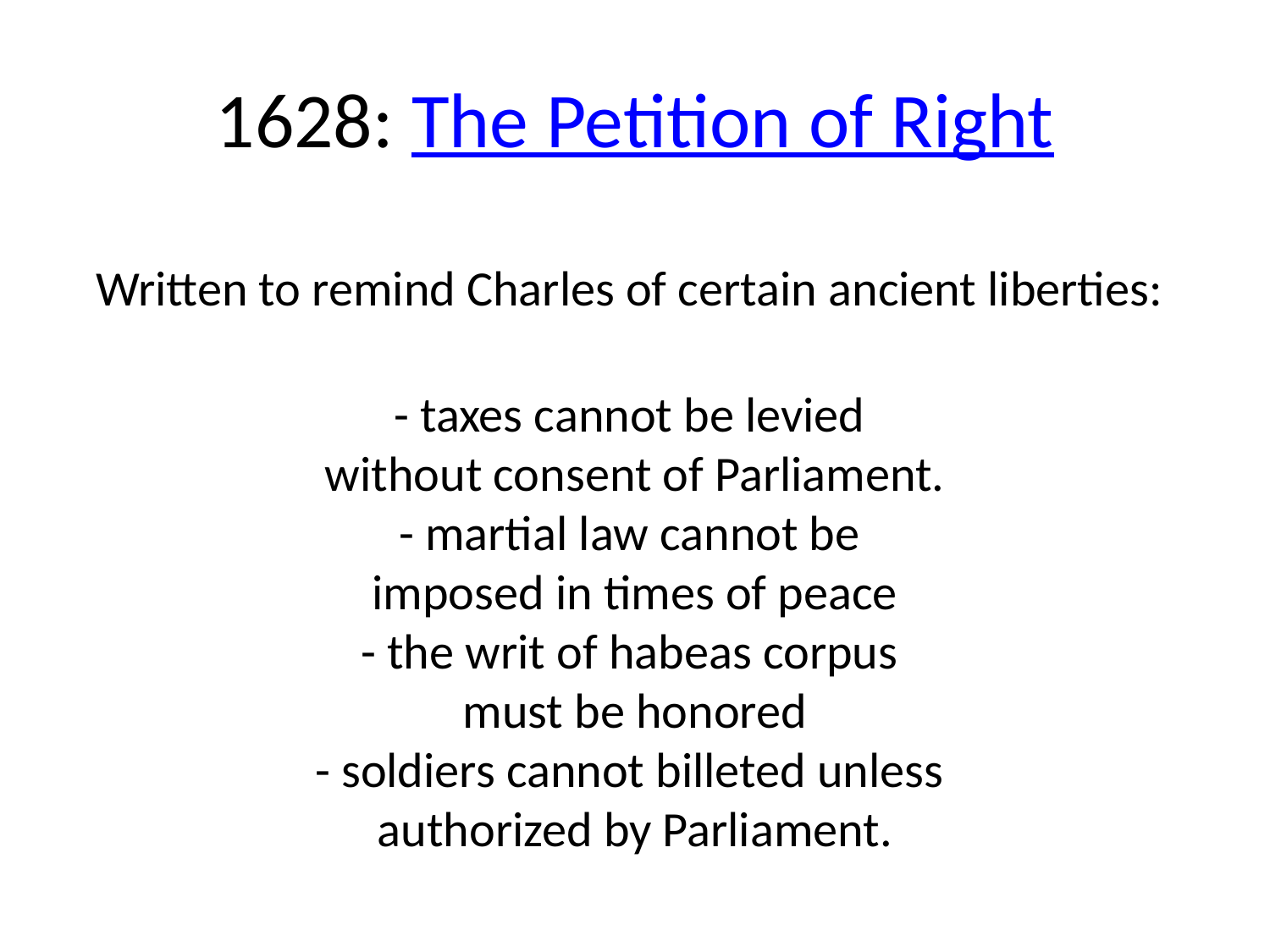

# 1628: The Petition of Right Written to remind Charles of certain ancient liberties: - taxes cannot be levied without consent of Parliament. - martial law cannot be imposed in times of peace - the writ of habeas corpus must be honored - soldiers cannot billeted unless authorized by Parliament.